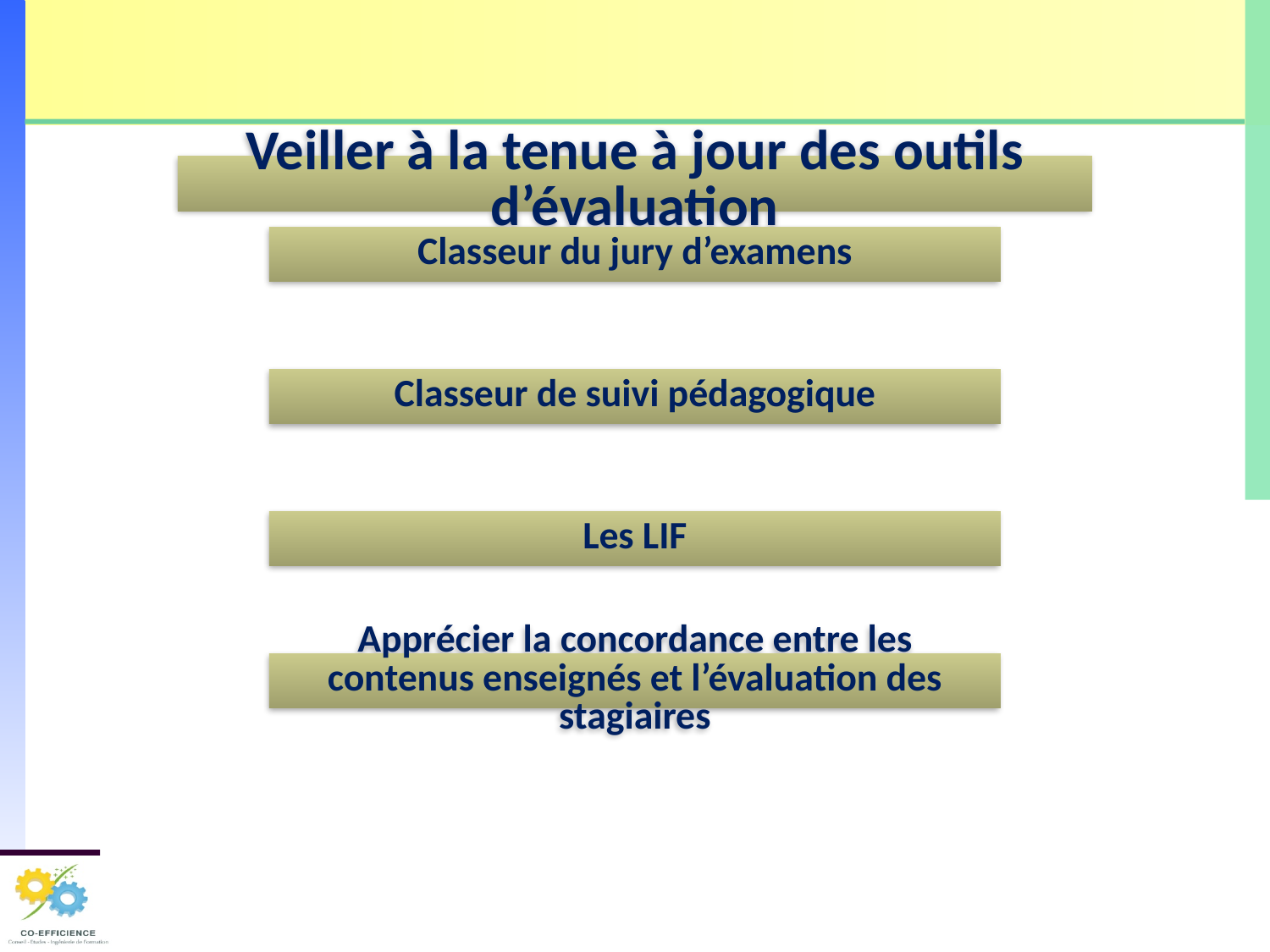

#
Veiller à la tenue à jour des outils d’évaluation
Classeur du jury d’examens
Classeur de suivi pédagogique
Apprécier la concordance entre les contenus enseignés et l’évaluation des stagiaires
Les LIF